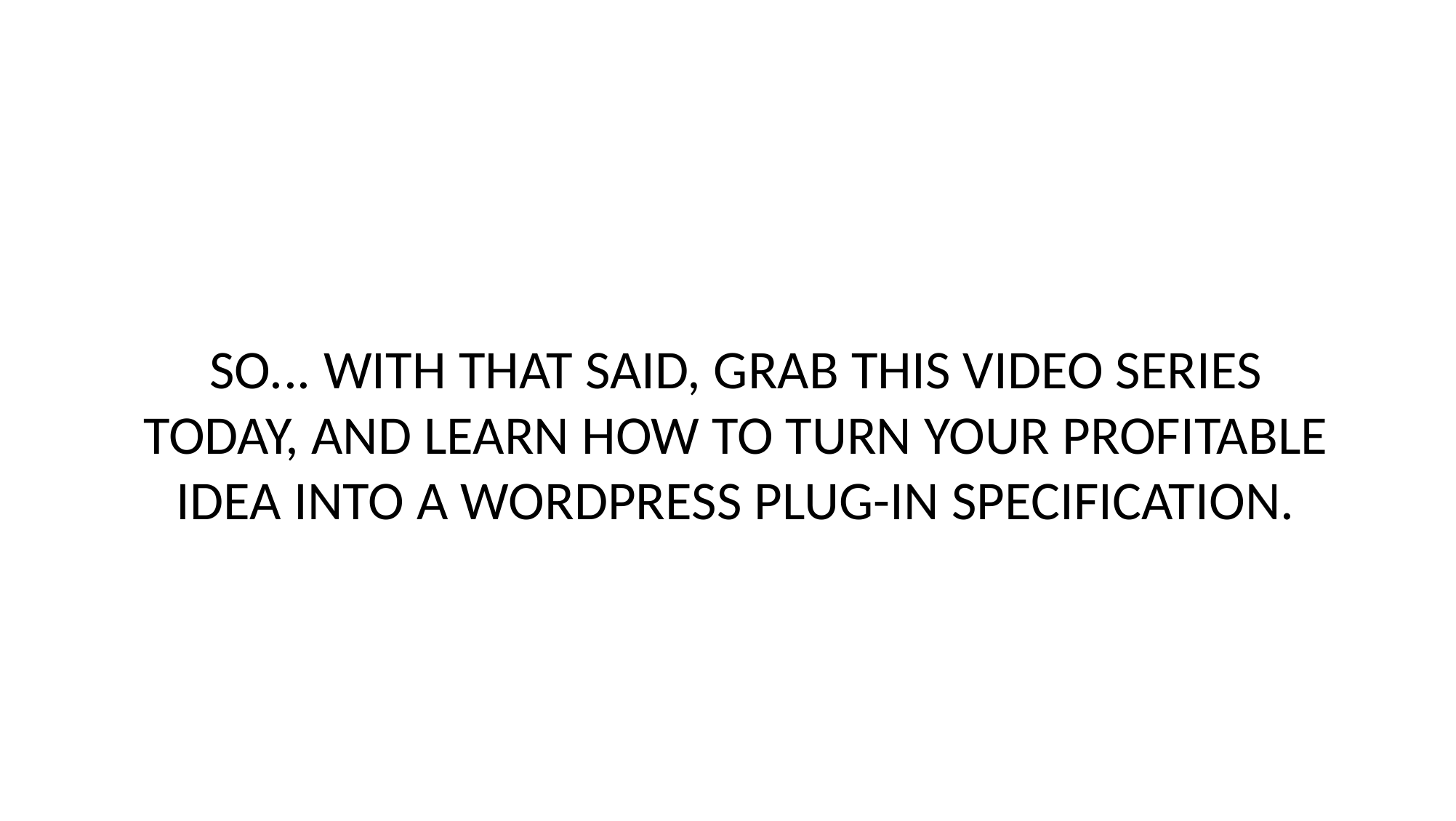

# SO... WITH THAT SAID, GRAB THIS VIDEO SERIES TODAY, AND LEARN HOW TO TURN YOUR PROFITABLE IDEA INTO A WORDPRESS PLUG-IN SPECIFICATION.